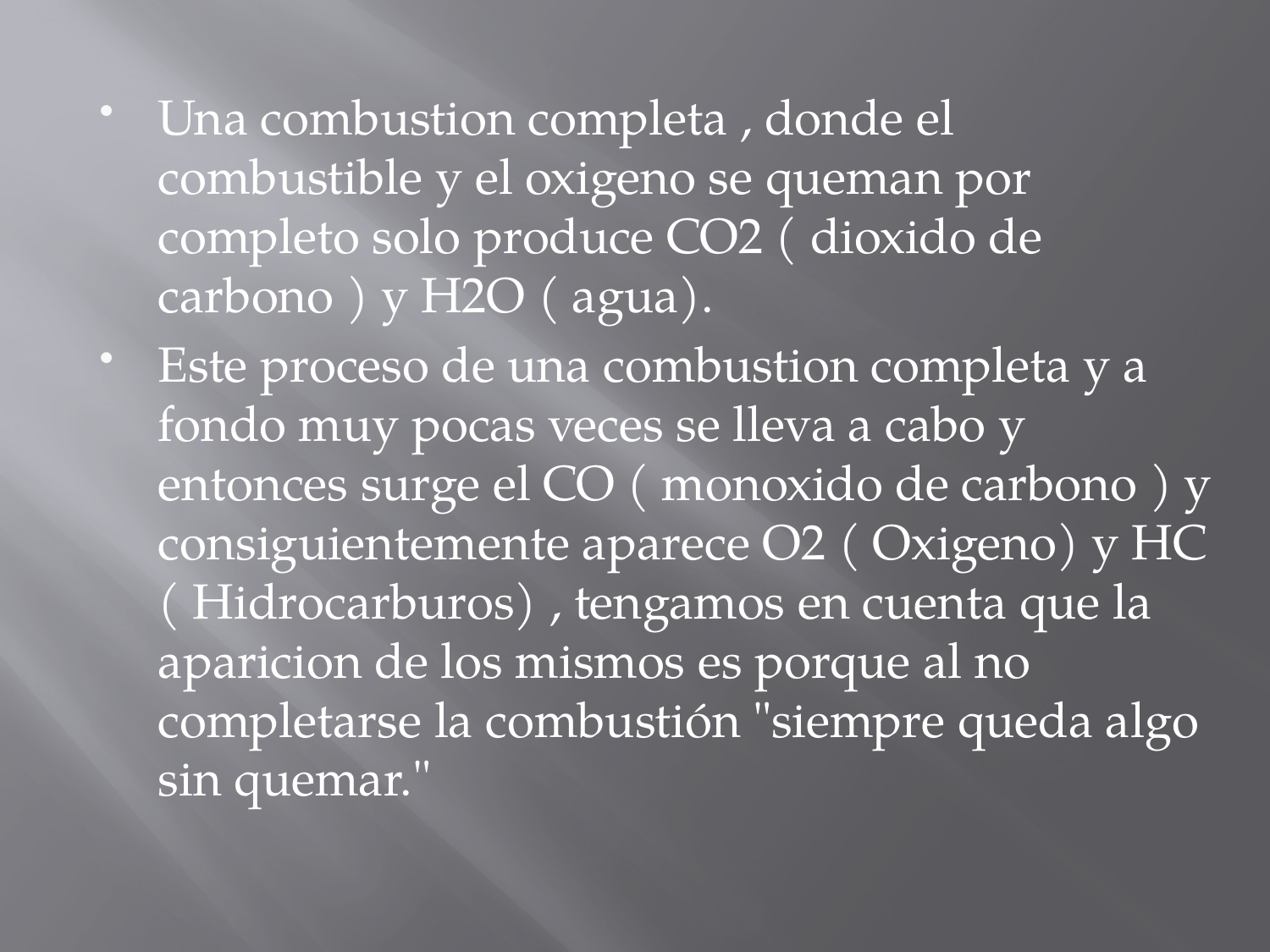

Una combustion completa , donde el combustible y el oxigeno se queman por completo solo produce CO2 ( dioxido de carbono ) y H2O ( agua).
Este proceso de una combustion completa y a fondo muy pocas veces se lleva a cabo y entonces surge el CO ( monoxido de carbono ) y consiguientemente aparece O2 ( Oxigeno) y HC ( Hidrocarburos) , tengamos en cuenta que la aparicion de los mismos es porque al no completarse la combustión "siempre queda algo sin quemar."